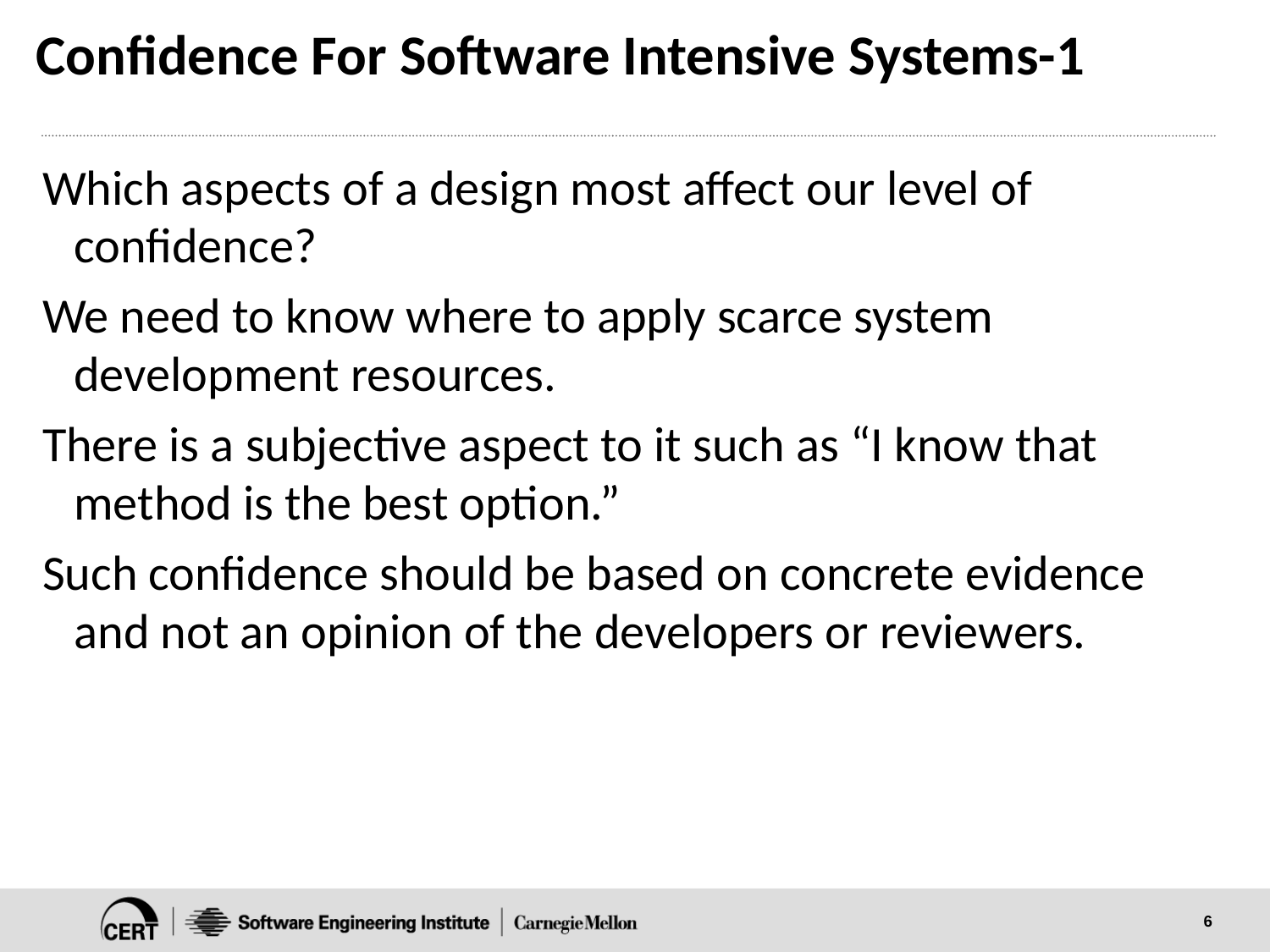

# Confidence For Software Intensive Systems-1
Which aspects of a design most affect our level of confidence?
We need to know where to apply scarce system development resources.
There is a subjective aspect to it such as “I know that method is the best option.”
Such confidence should be based on concrete evidence and not an opinion of the developers or reviewers.